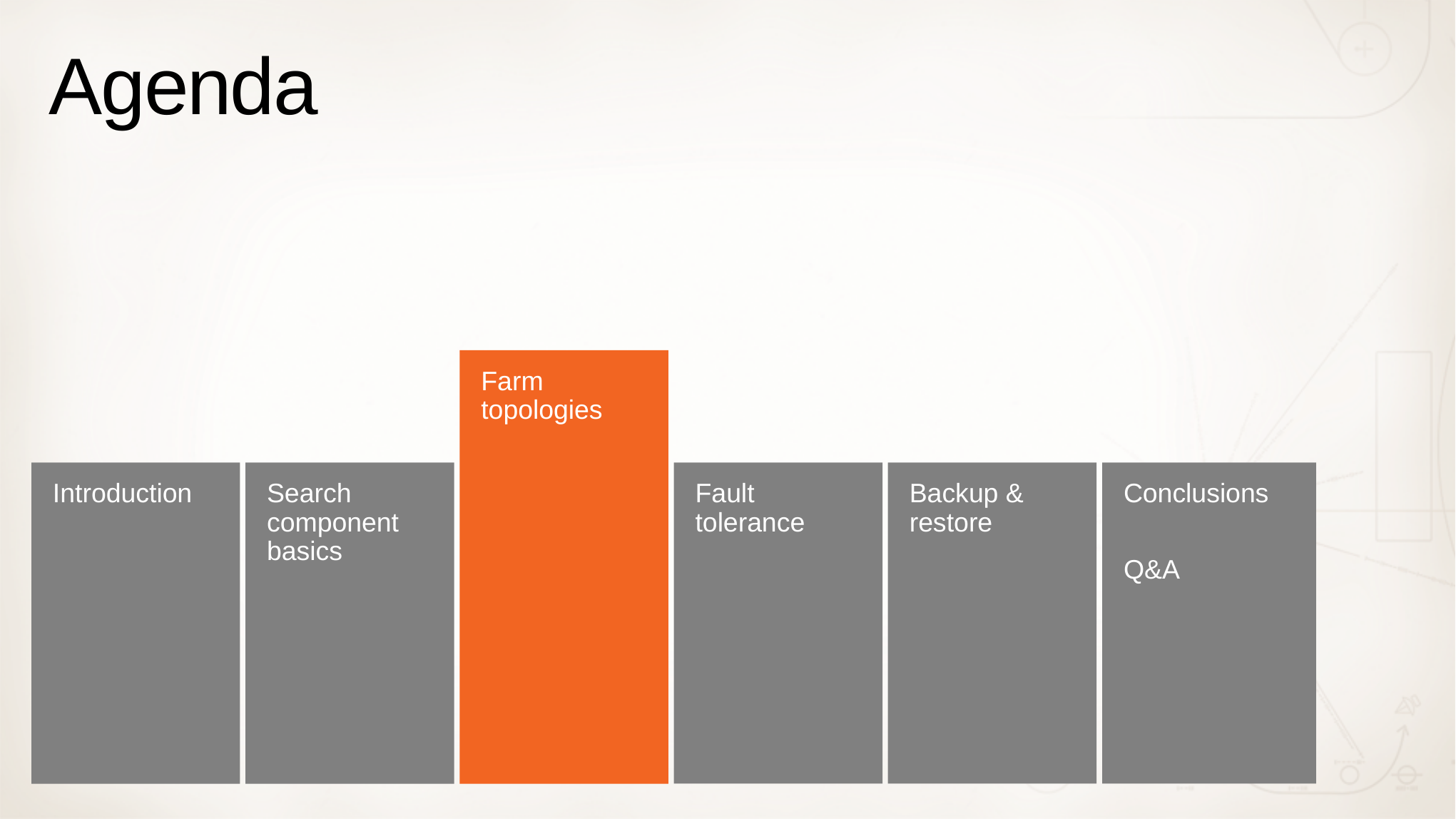

# Agenda
Farm topologies
Introduction
Search component basics
Fault tolerance
Backup & restore
Conclusions

Q&A